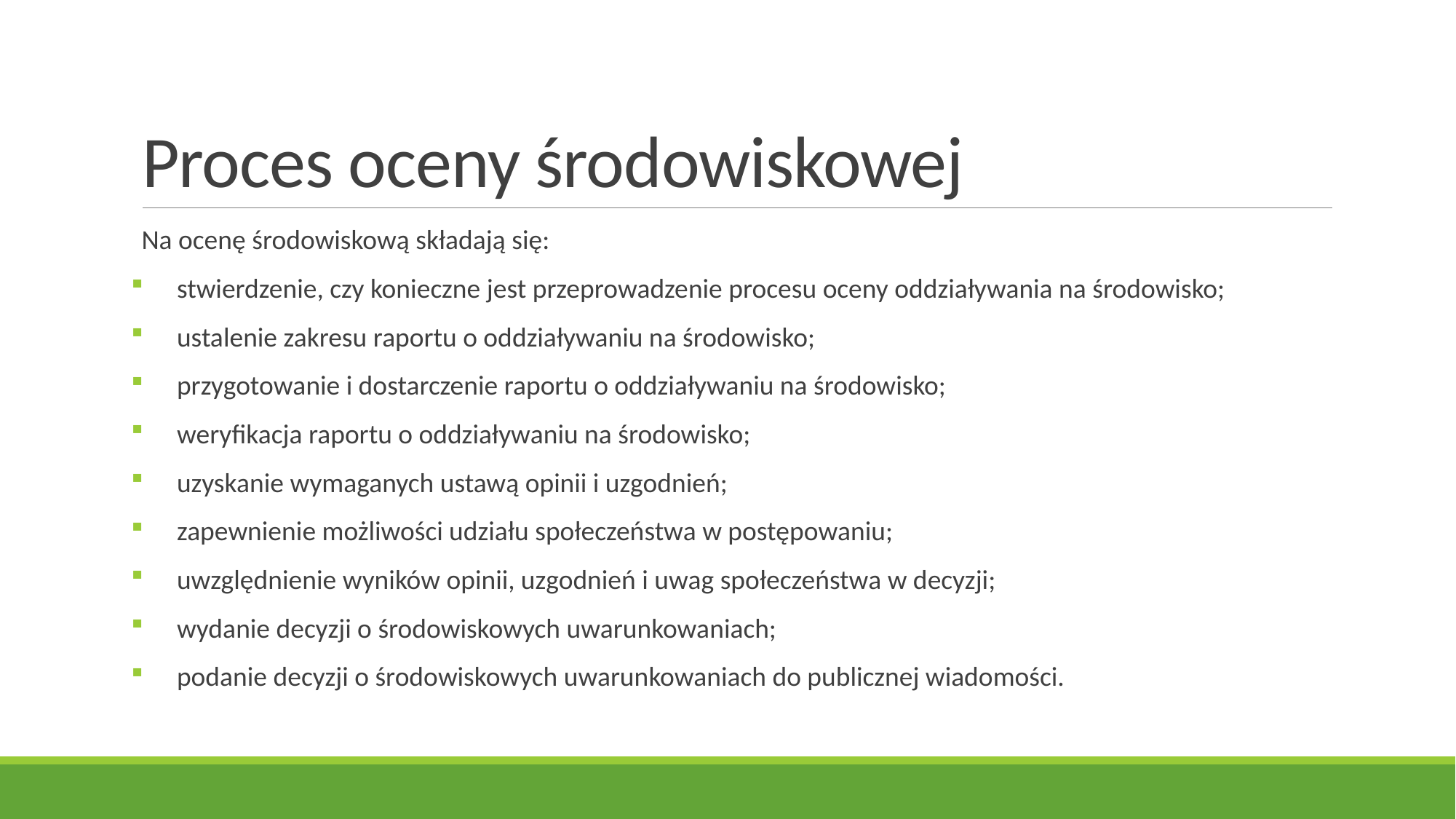

# Proces oceny środowiskowej
Na ocenę środowiskową składają się:
stwierdzenie, czy konieczne jest przeprowadzenie procesu oceny oddziaływania na środowisko;
ustalenie zakresu raportu o oddziaływaniu na środowisko;
przygotowanie i dostarczenie raportu o oddziaływaniu na środowisko;
weryfikacja raportu o oddziaływaniu na środowisko;
uzyskanie wymaganych ustawą opinii i uzgodnień;
zapewnienie możliwości udziału społeczeństwa w postępowaniu;
uwzględnienie wyników opinii, uzgodnień i uwag społeczeństwa w decyzji;
wydanie decyzji o środowiskowych uwarunkowaniach;
podanie decyzji o środowiskowych uwarunkowaniach do publicznej wiadomości.